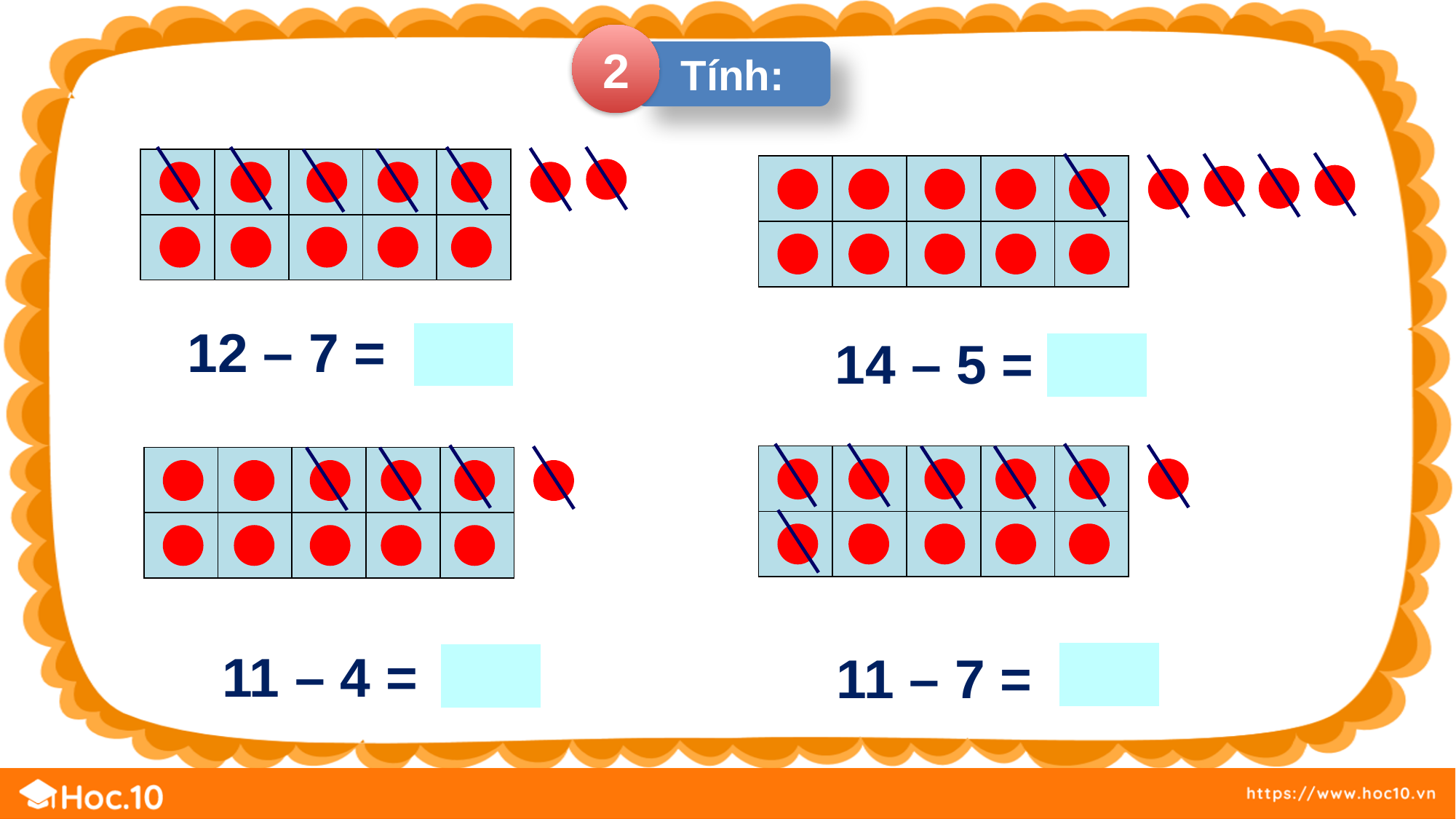

2
Tính:
|  |  |  |  |  |
| --- | --- | --- | --- | --- |
|  |  |  |  |  |
|  |  |  |  |  |
| --- | --- | --- | --- | --- |
|  |  |  |  |  |

12 – 7 =
14 – 5 =
|  |  |  |  |  |
| --- | --- | --- | --- | --- |
|  |  |  |  |  |
|  |  |  |  |  |
| --- | --- | --- | --- | --- |
|  |  |  |  |  |

11 – 4 =
11 – 7 =